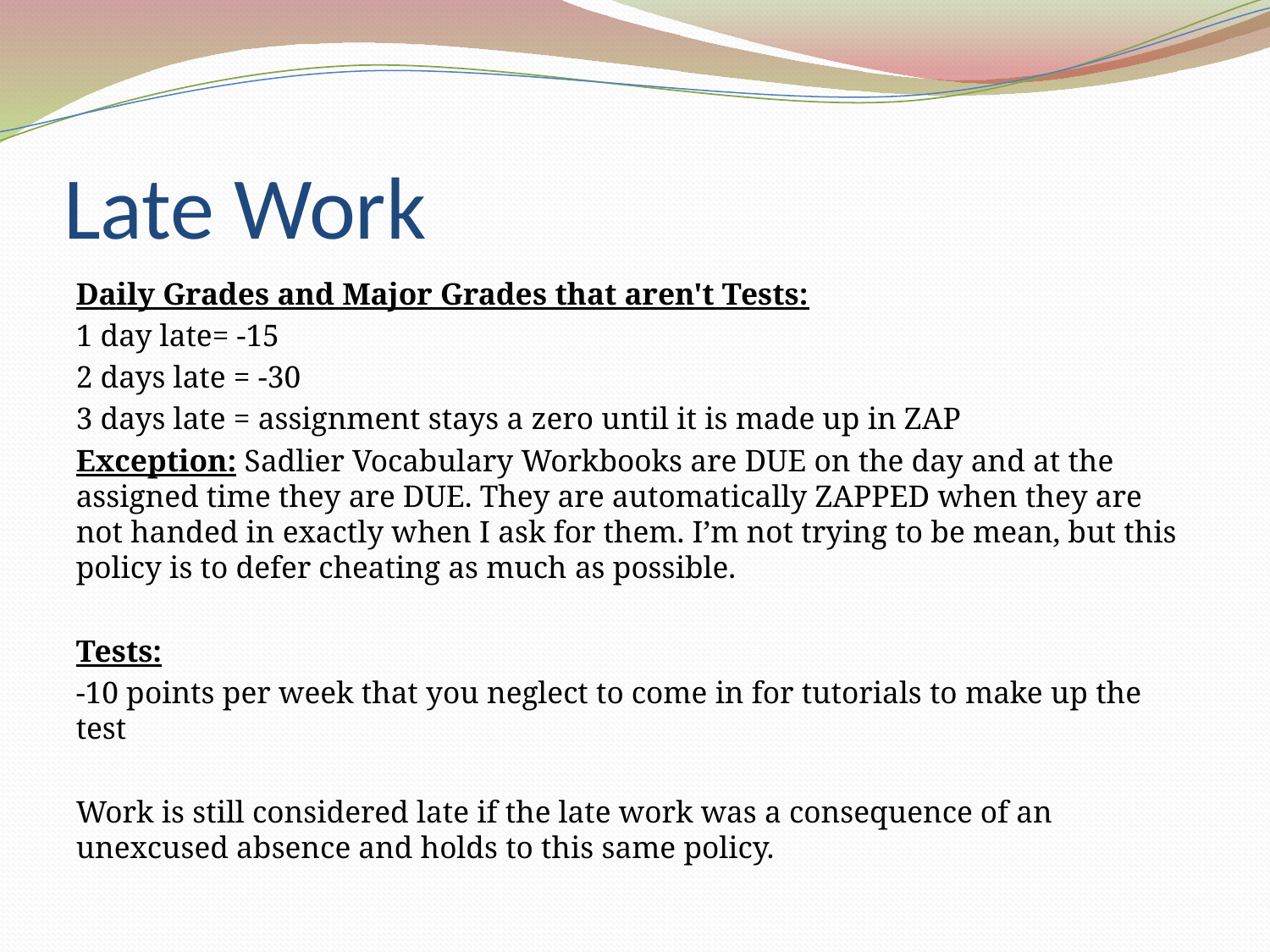

# Late Work
Daily Grades and Major Grades that aren't Tests:
1 day late= -15
2 days late = -30
3 days late = assignment stays a zero until it is made up in ZAP
Exception: Sadlier Vocabulary Workbooks are DUE on the day and at the assigned time they are DUE. They are automatically ZAPPED when they are not handed in exactly when I ask for them. I’m not trying to be mean, but this policy is to defer cheating as much as possible.

Tests:
-10 points per week that you neglect to come in for tutorials to make up the test

Work is still considered late if the late work was a consequence of an unexcused absence and holds to this same policy.